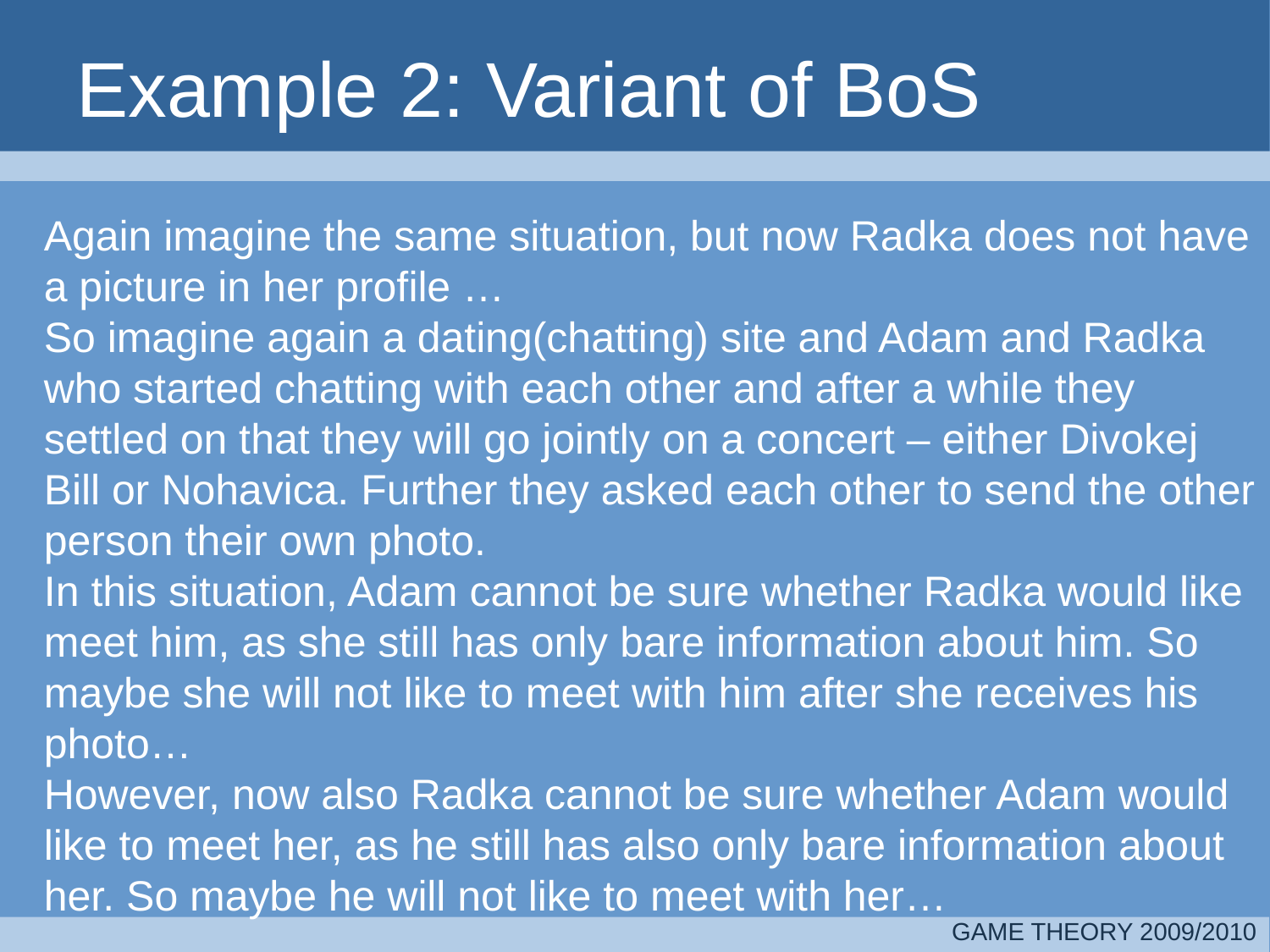

# Example 2: Variant of BoS
Again imagine the same situation, but now Radka does not have a picture in her profile …
So imagine again a dating(chatting) site and Adam and Radka who started chatting with each other and after a while they settled on that they will go jointly on a concert – either Divokej Bill or Nohavica. Further they asked each other to send the other person their own photo.
In this situation, Adam cannot be sure whether Radka would like meet him, as she still has only bare information about him. So maybe she will not like to meet with him after she receives his photo…
However, now also Radka cannot be sure whether Adam would like to meet her, as he still has also only bare information about her. So maybe he will not like to meet with her…
GAME THEORY 2009/2010